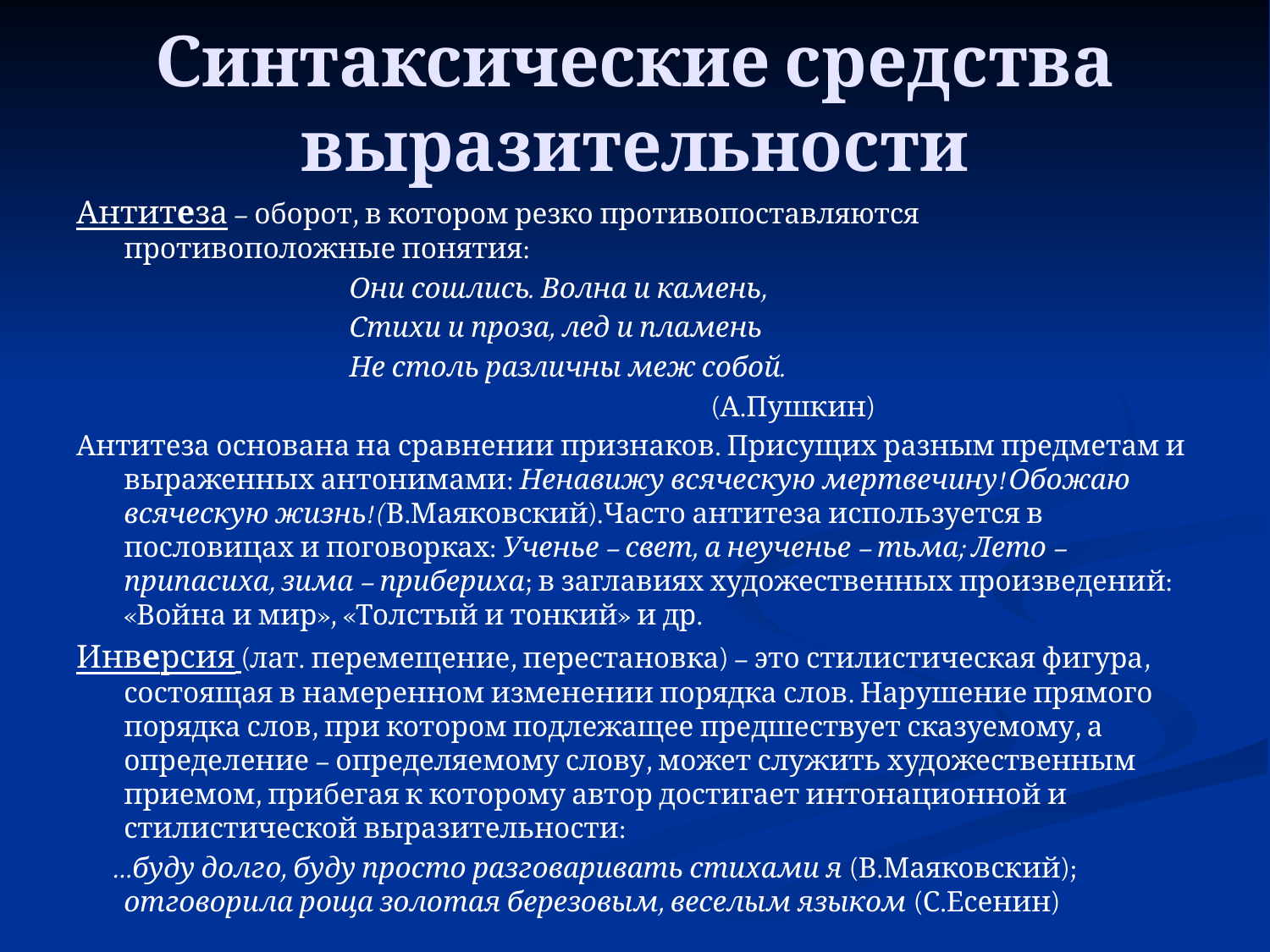

# Синтаксические средства выразительности
Антитеза – оборот, в котором резко противопоставляются противоположные понятия:
                                           Они сошлись. Волна и камень,
                                           Стихи и проза, лед и пламень
                                           Не столь различны меж собой.
                                                                                                    (А.Пушкин)
Антитеза основана на сравнении признаков. Присущих разным предметам и выраженных антонимами: Ненавижу всяческую мертвечину! Обожаю всяческую жизнь! (В.Маяковский).Часто антитеза используется в пословицах и поговорках: Ученье – свет, а неученье – тьма; Лето – припасиха, зима – прибериха; в заглавиях художественных произведений: «Война и мир», «Толстый и тонкий» и др.
Инверсия (лат. перемещение, перестановка) – это стилистическая фигура, состоящая в намеренном изменении порядка слов. Нарушение прямого порядка слов, при котором подлежащее предшествует сказуемому, а определение – определяемому слову, может служить художественным приемом, прибегая к которому автор достигает интонационной и стилистической выразительности:
      …буду долго, буду просто разговаривать стихами я (В.Маяковский); отговорила роща золотая березовым, веселым языком (С.Есенин)